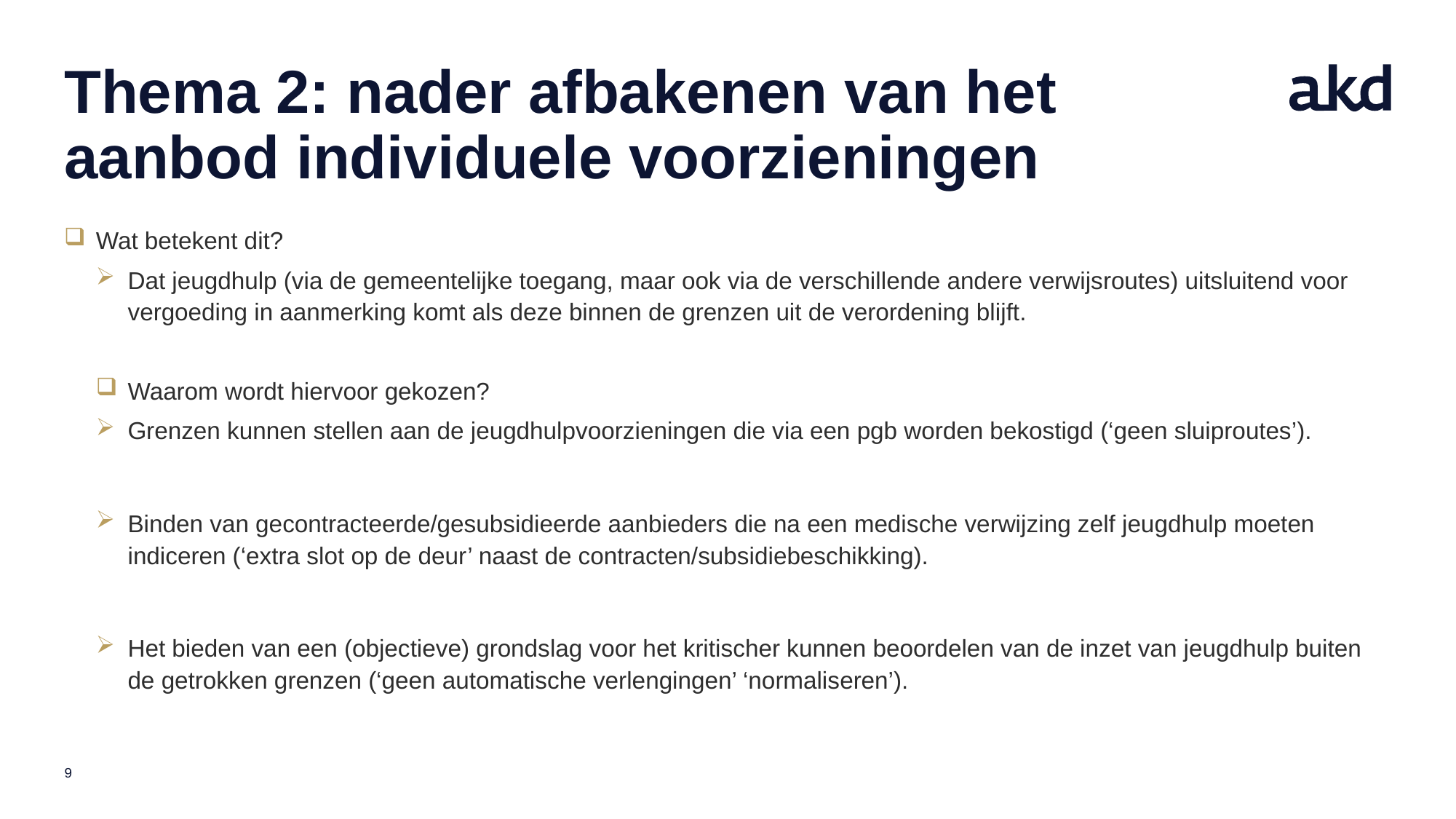

# Thema 2: nader afbakenen van het aanbod individuele voorzieningen

Wat betekent dit?
Dat jeugdhulp (via de gemeentelijke toegang, maar ook via de verschillende andere verwijsroutes) uitsluitend voor vergoeding in aanmerking komt als deze binnen de grenzen uit de verordening blijft.

Waarom wordt hiervoor gekozen?
Grenzen kunnen stellen aan de jeugdhulpvoorzieningen die via een pgb worden bekostigd (‘geen sluiproutes’).

Binden van gecontracteerde/gesubsidieerde aanbieders die na een medische verwijzing zelf jeugdhulp moeten indiceren (‘extra slot op de deur’ naast de contracten/subsidiebeschikking).

Het bieden van een (objectieve) grondslag voor het kritischer kunnen beoordelen van de inzet van jeugdhulp buiten de getrokken grenzen (‘geen automatische verlengingen’ ‘normaliseren’).
9